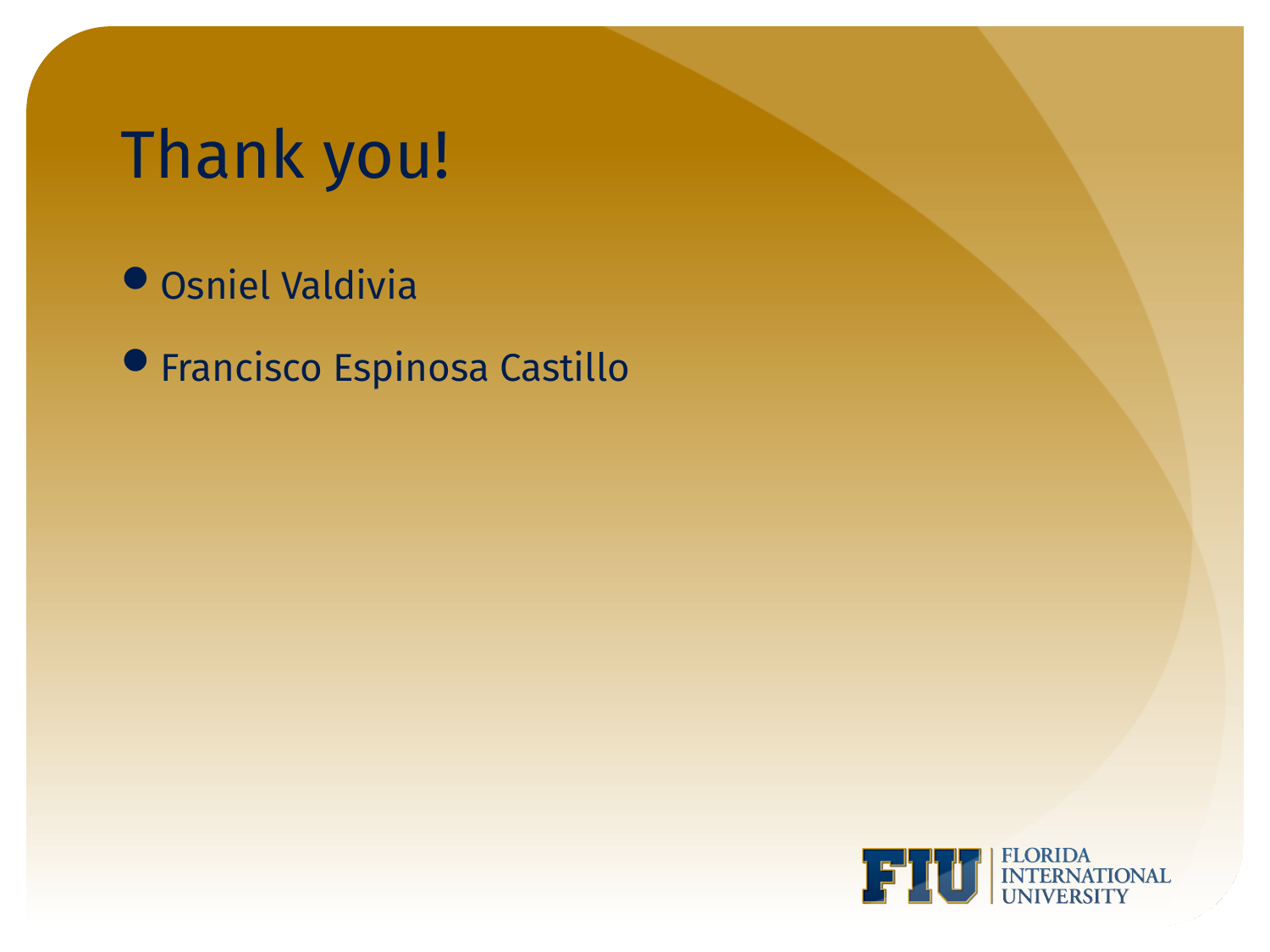

# Thank you!
Osniel Valdivia
Francisco Espinosa Castillo